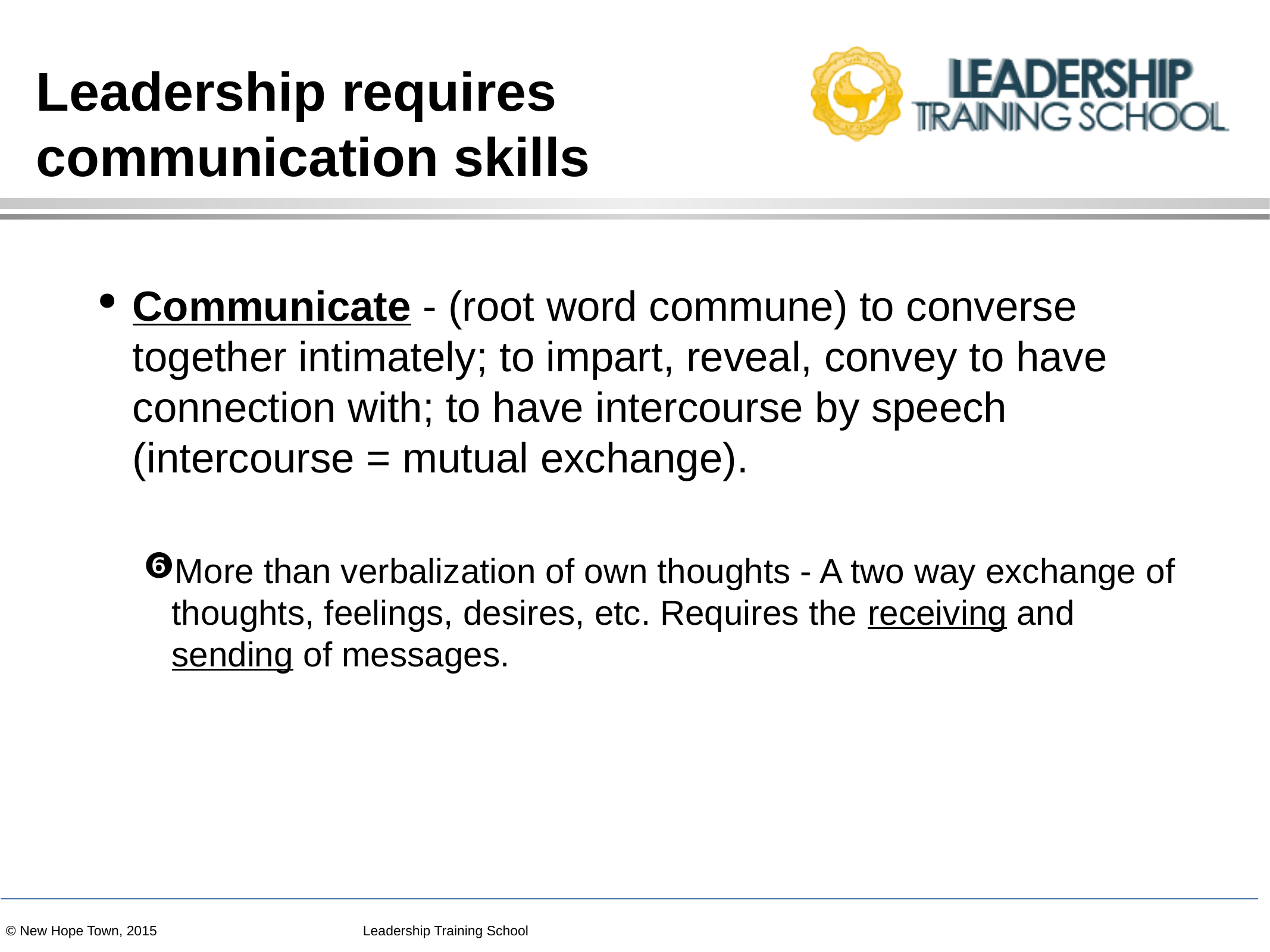

# Leadership requires communication skills
Communicate - (root word commune) to converse together intimately; to impart, reveal, convey to have connection with; to have intercourse by speech (intercourse = mutual exchange).

More than verbalization of own thoughts - A two way exchange of thoughts, feelings, desires, etc. Requires the receiving and sending of messages.
5